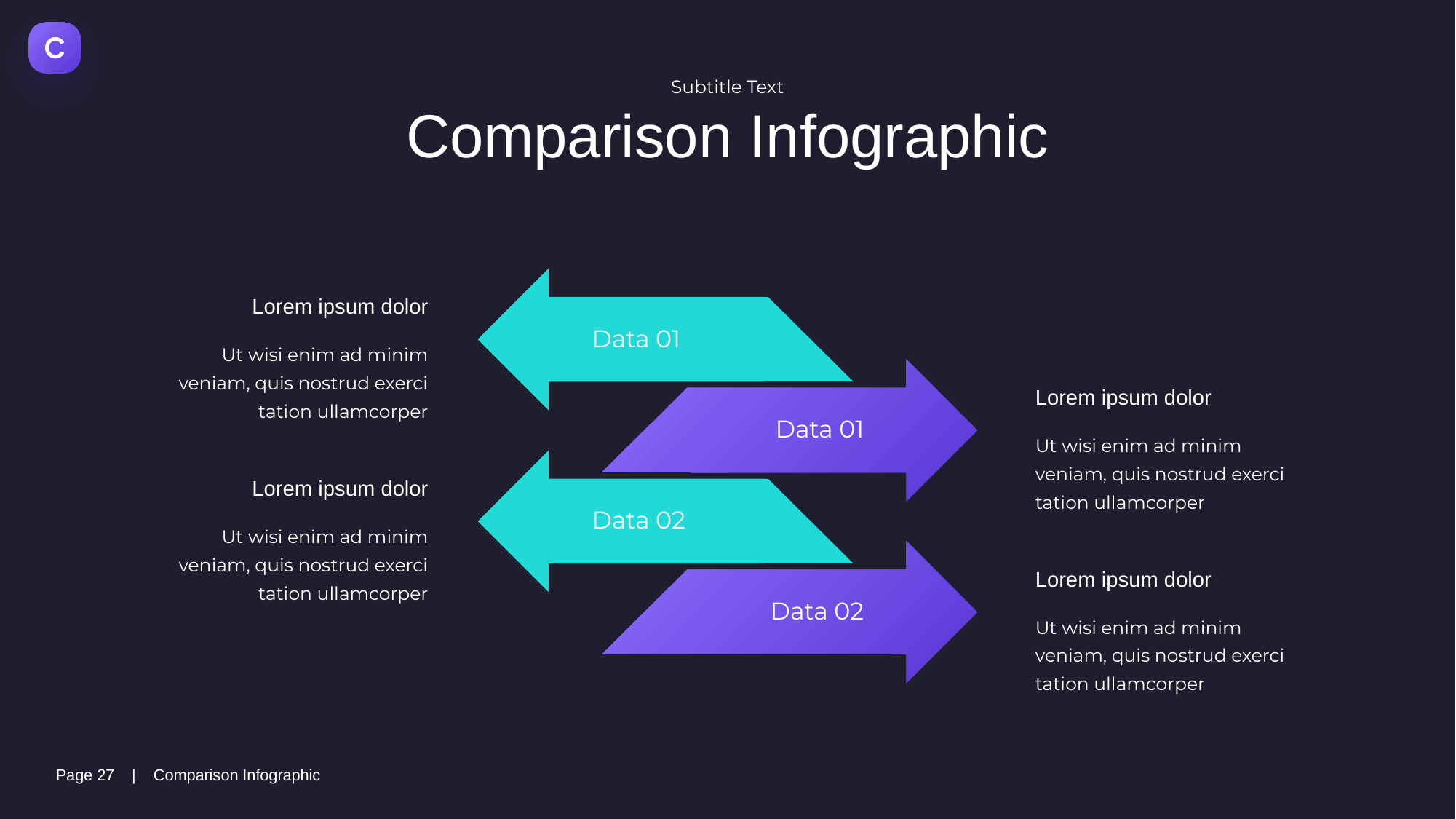

Subtitle Text
Comparison Infographic

Lorem ipsum dolor
Data 01
Ut wisi enim ad minim veniam, quis nostrud exerci tation ullamcorper

Lorem ipsum dolor
Data 01
Ut wisi enim ad minim veniam, quis nostrud exerci tation ullamcorper

Lorem ipsum dolor
Data 02
Ut wisi enim ad minim veniam, quis nostrud exerci tation ullamcorper

Lorem ipsum dolor
Data 02
Ut wisi enim ad minim veniam, quis nostrud exerci tation ullamcorper